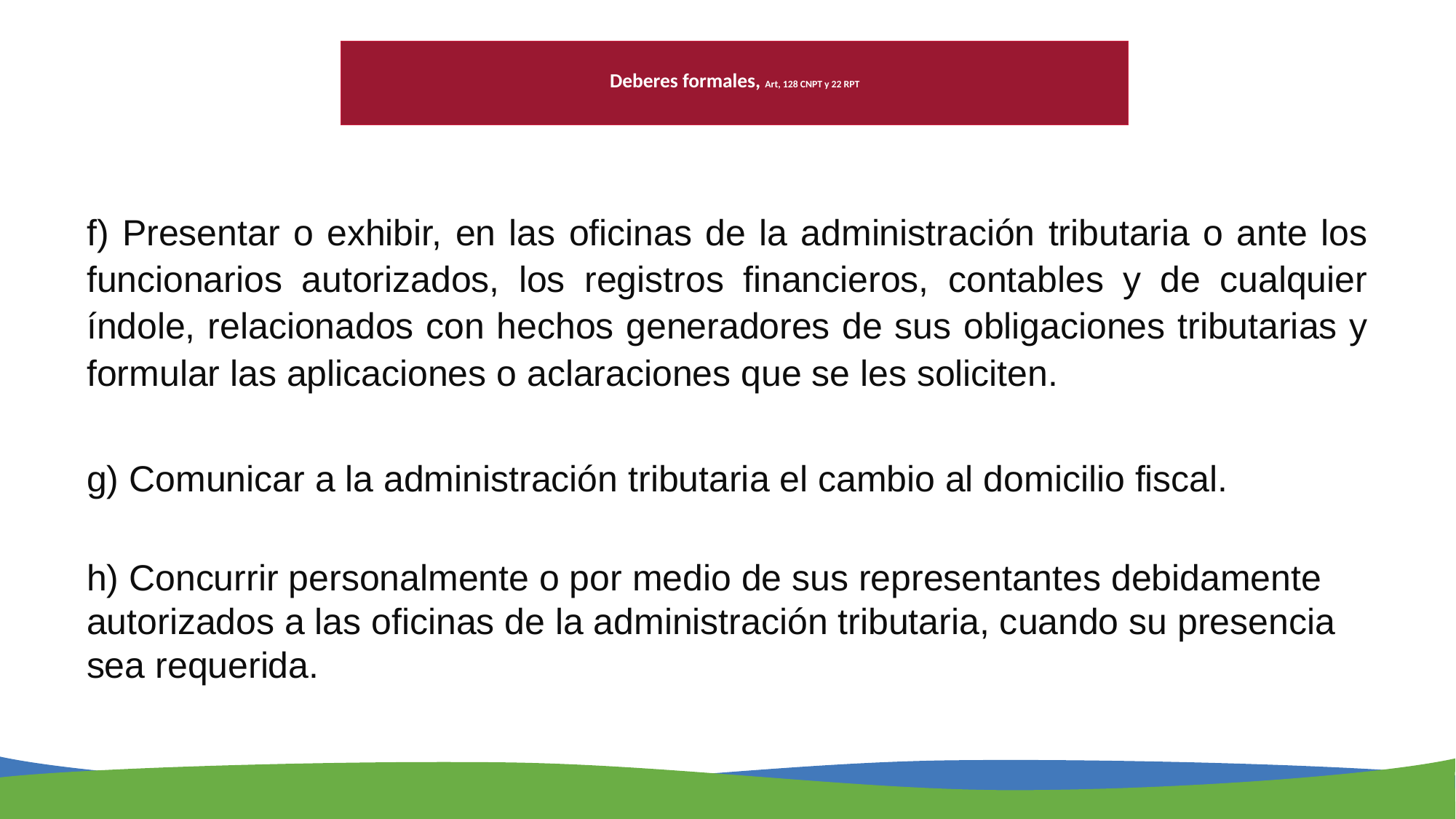

# Deberes formales, Art, 128 CNPT y 22 RPT
f) Presentar o exhibir, en las oficinas de la administración tributaria o ante los funcionarios autorizados, los registros financieros, contables y de cualquier índole, relacionados con hechos generadores de sus obligaciones tributarias y formular las aplicaciones o aclaraciones que se les soliciten.
g) Comunicar a la administración tributaria el cambio al domicilio fiscal.
h) Concurrir personalmente o por medio de sus representantes debidamente autorizados a las oficinas de la administración tributaria, cuando su presencia sea requerida.